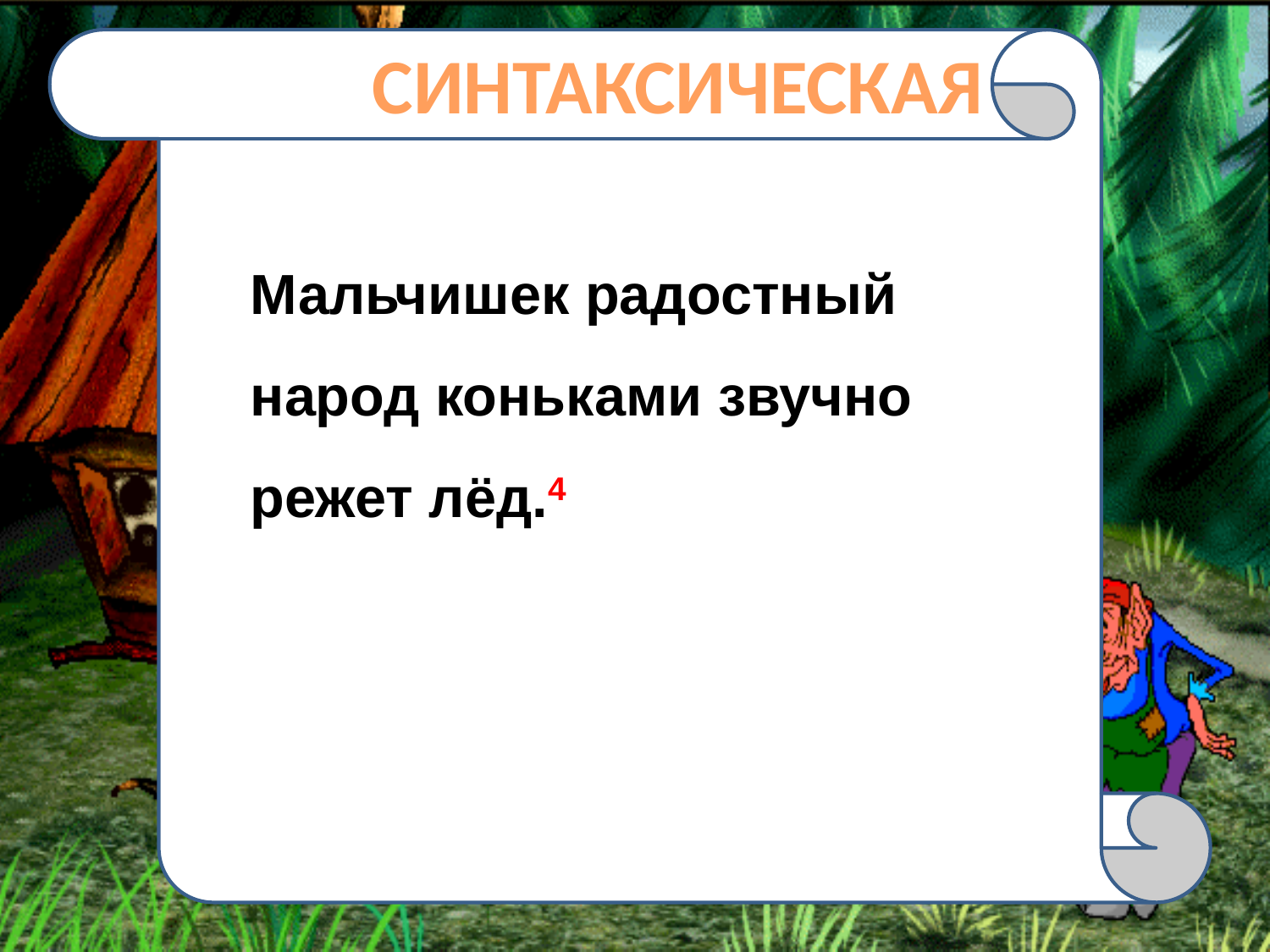

Мальчишек радостный народ коньками звучно режет лёд.4
СИНТАКСИЧЕСКАЯ